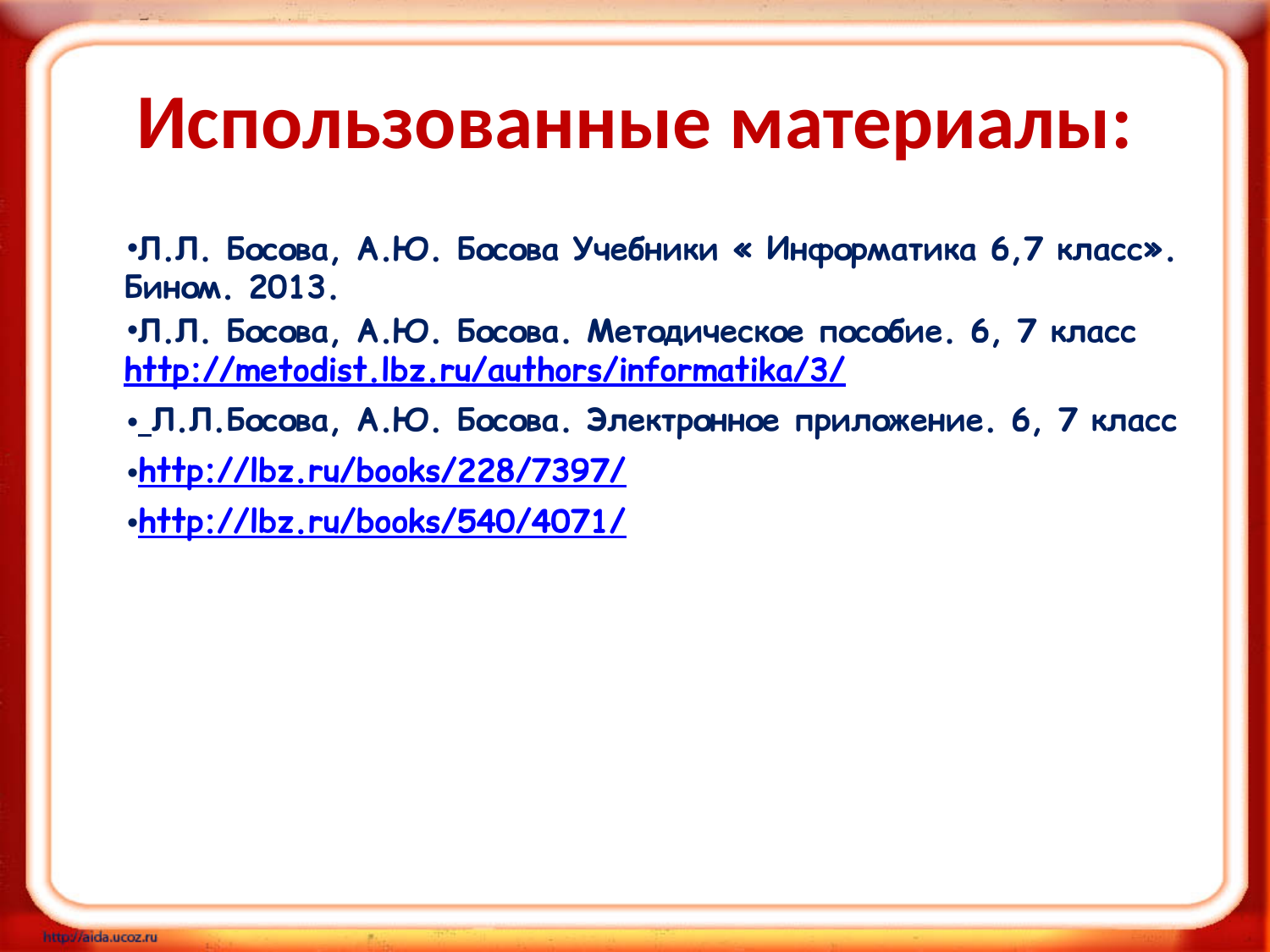

# Использованные материалы:
Л.Л. Босова, А.Ю. Босова Учебники « Информатика 6,7 класс». Бином. 2013.
Л.Л. Босова, А.Ю. Босова. Методическое пособие. 6, 7 класс http://metodist.lbz.ru/authors/informatika/3/
 Л.Л.Босова, А.Ю. Босова. Электронное приложение. 6, 7 класс
http://lbz.ru/books/228/7397/
http://lbz.ru/books/540/4071/